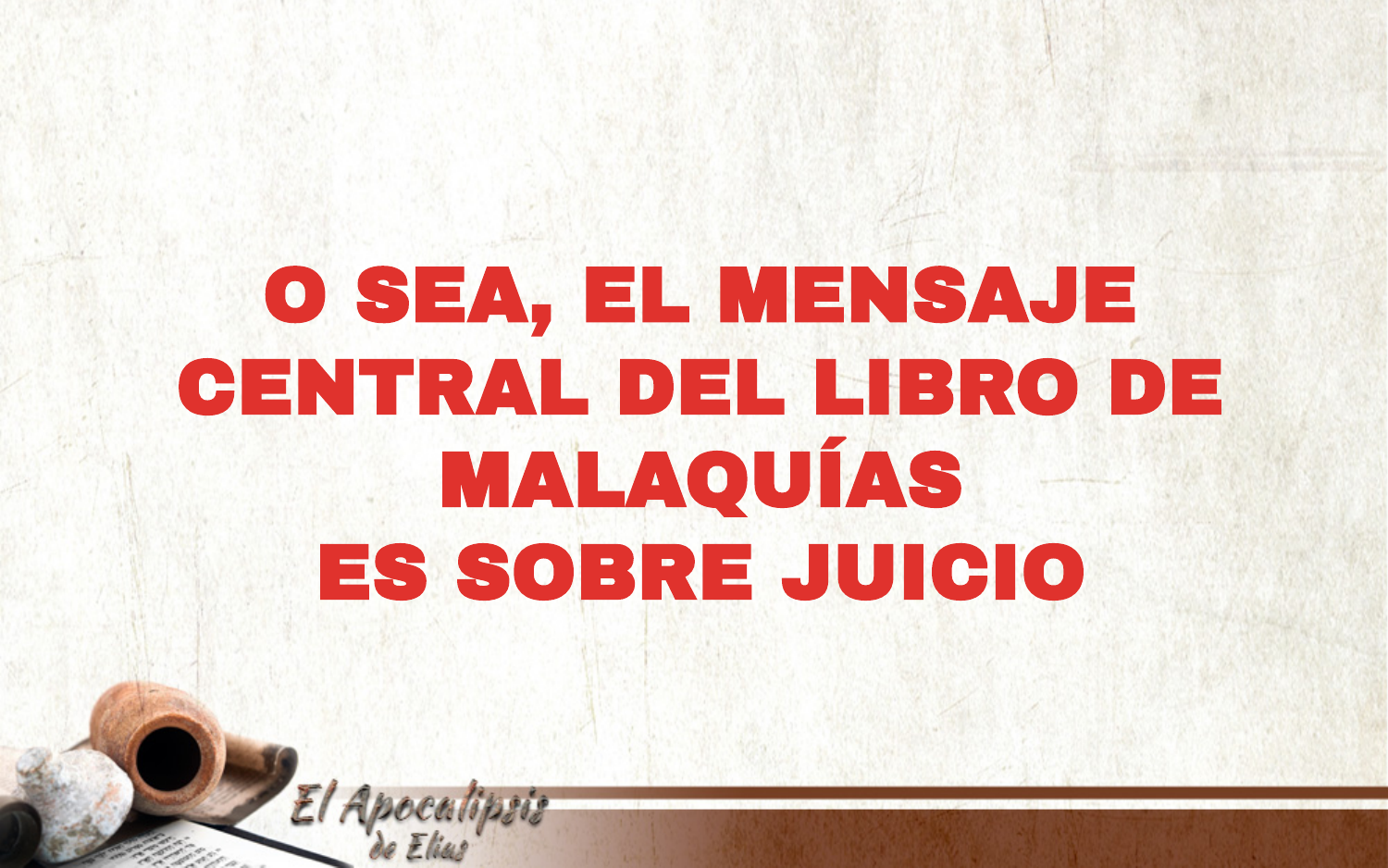

O SEA, EL MENSAJE CENTRAL DEL LIBRO DE MALAQUÍAS
ES SOBRE JUICIO